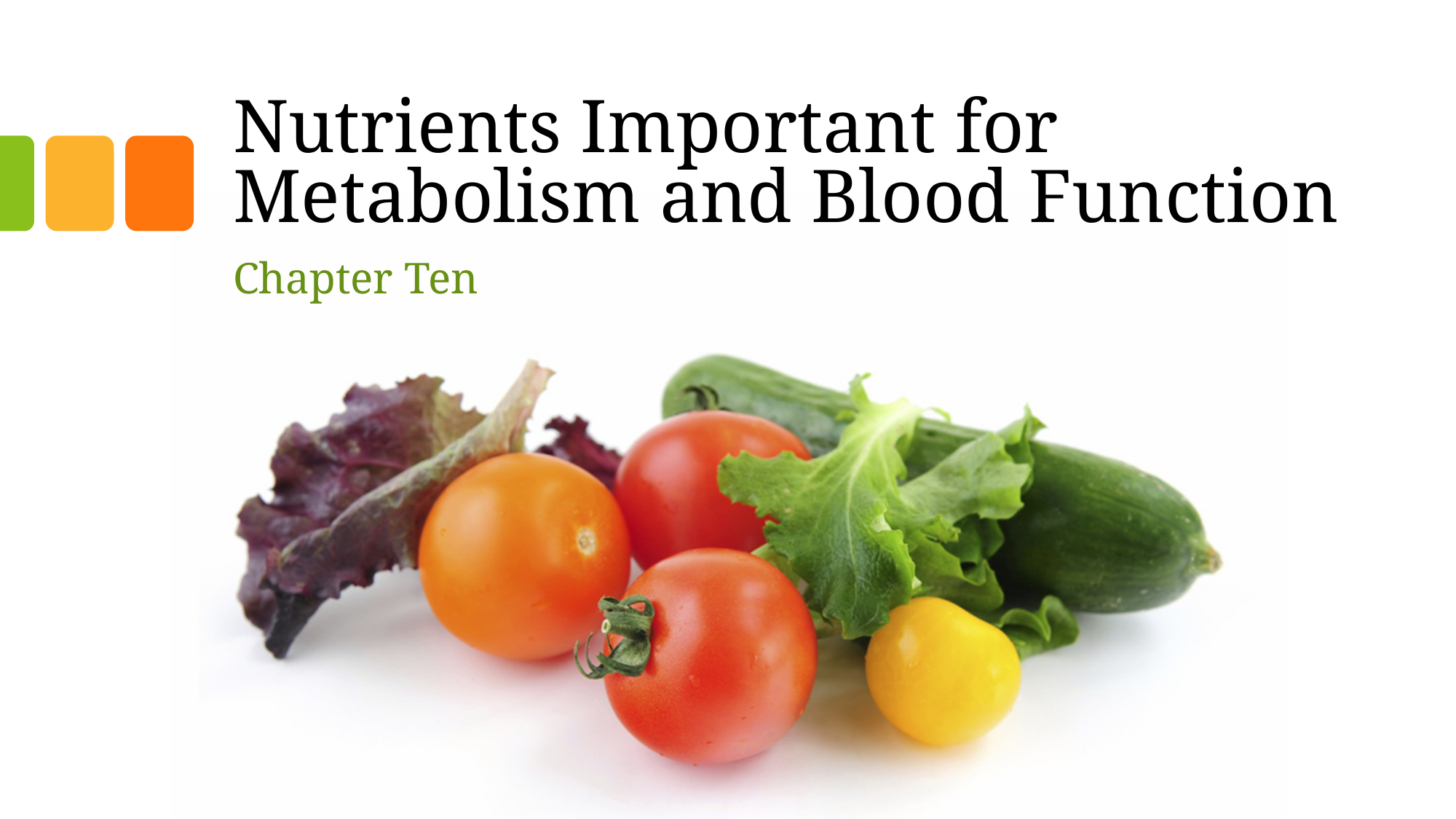

# Nutrients Important for Metabolism and Blood Function
Chapter Ten